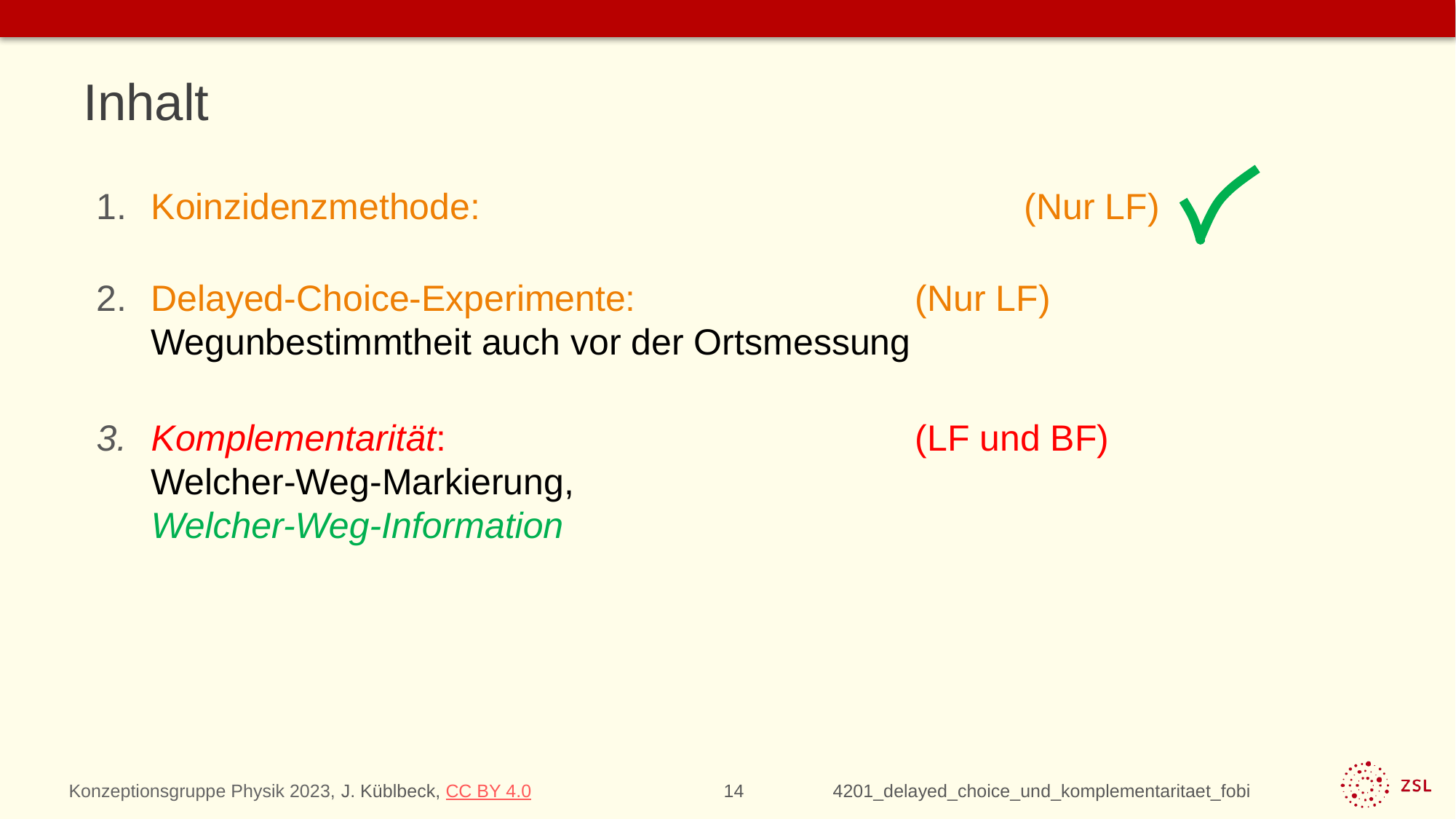

# Inhalt

Koinzidenzmethode: 					(Nur LF)
Delayed-Choice-Experimente: 			(Nur LF)
Wegunbestimmtheit auch vor der Ortsmessung

Komplementarität:                     			(LF und BF)
Welcher-Weg-Markierung,
Welcher-Weg-Information